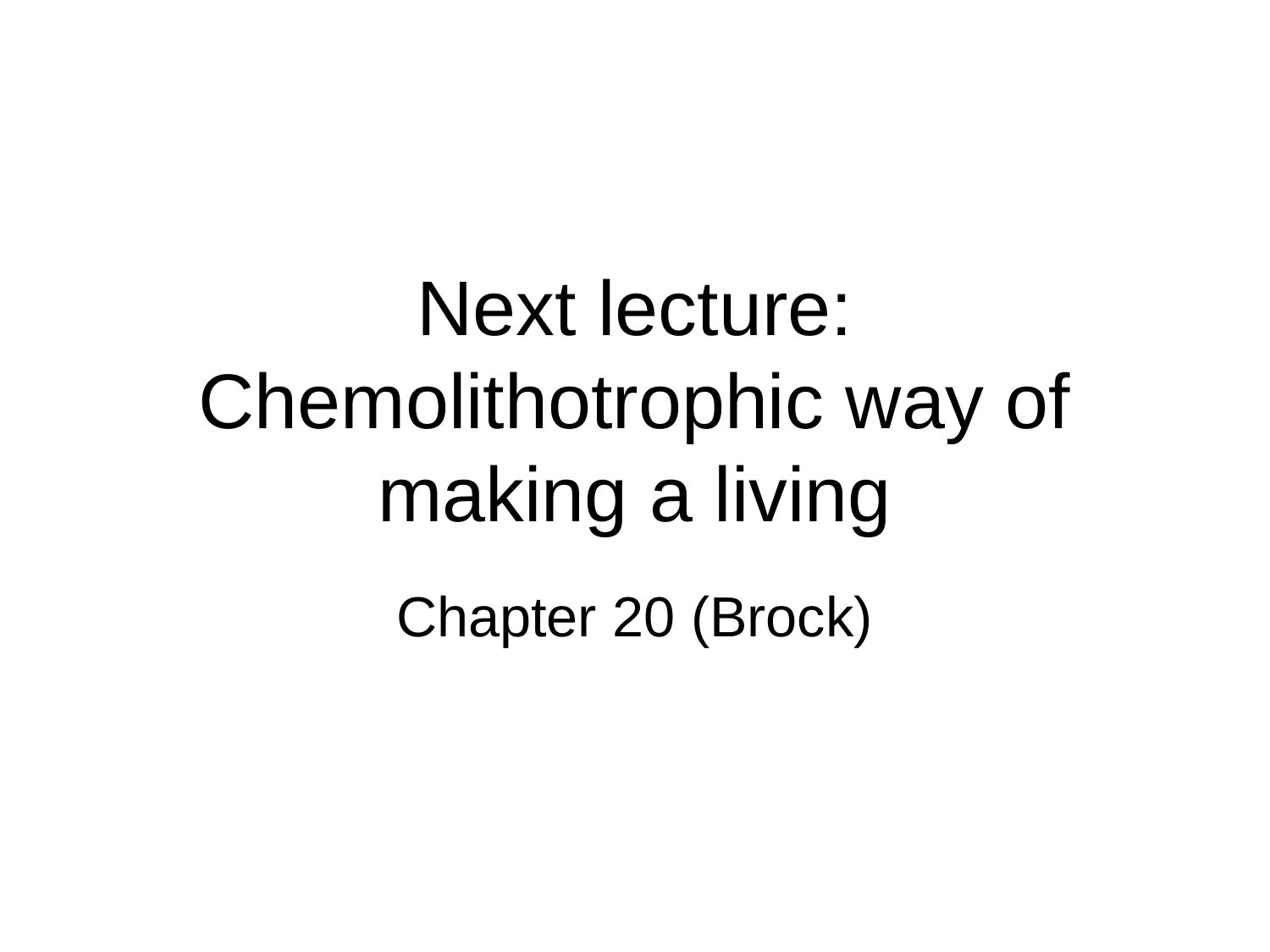

# Next lecture: Chemolithotrophic way of making a living
Chapter 20 (Brock)